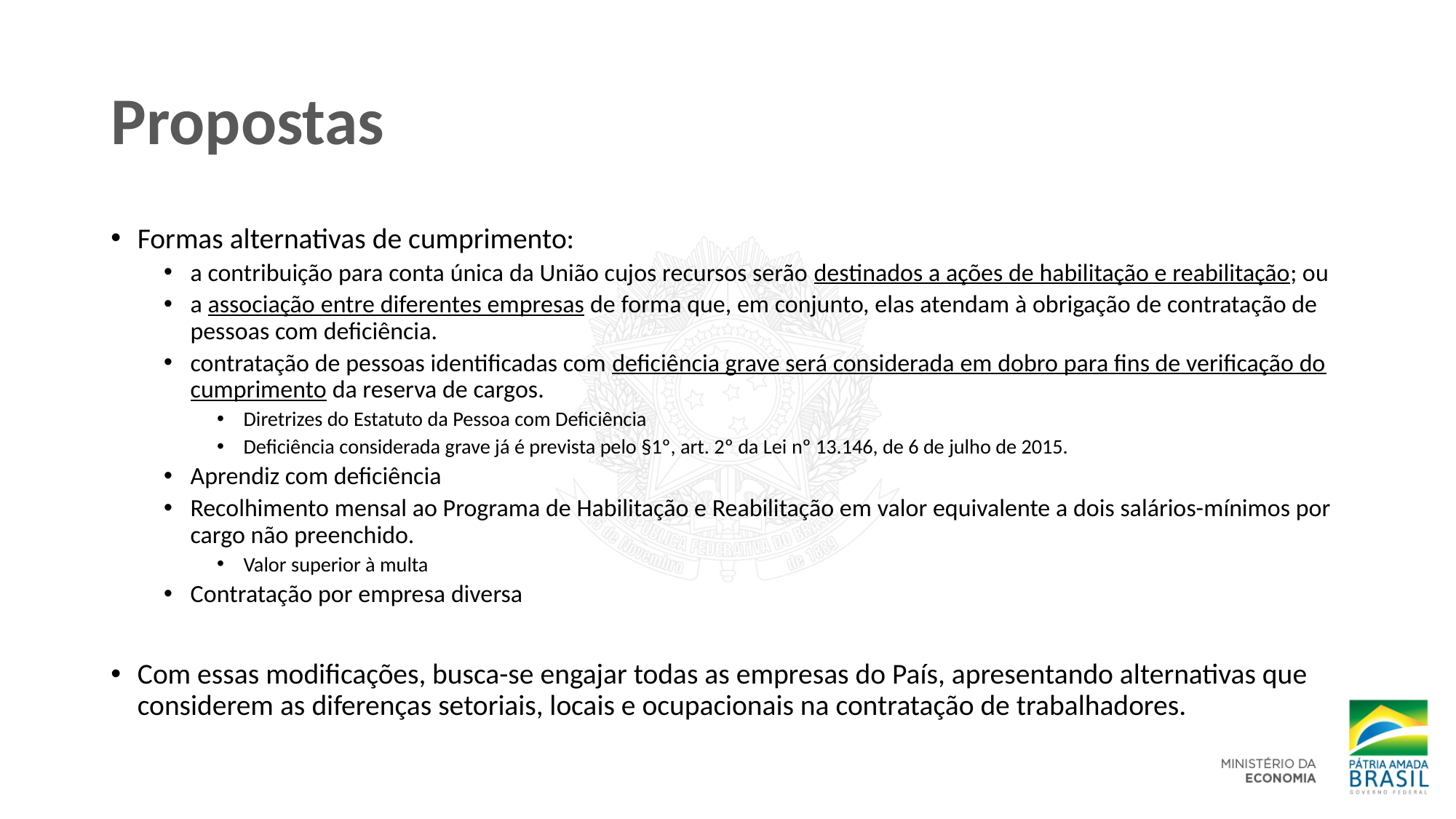

# Propostas
Formas alternativas de cumprimento:
a contribuição para conta única da União cujos recursos serão destinados a ações de habilitação e reabilitação; ou
a associação entre diferentes empresas de forma que, em conjunto, elas atendam à obrigação de contratação de pessoas com deficiência.
contratação de pessoas identificadas com deficiência grave será considerada em dobro para fins de verificação do cumprimento da reserva de cargos.
Diretrizes do Estatuto da Pessoa com Deficiência
Deficiência considerada grave já é prevista pelo §1º, art. 2º da Lei nº 13.146, de 6 de julho de 2015.
Aprendiz com deficiência
Recolhimento mensal ao Programa de Habilitação e Reabilitação em valor equivalente a dois salários-mínimos por cargo não preenchido.
Valor superior à multa
Contratação por empresa diversa

Com essas modificações, busca-se engajar todas as empresas do País, apresentando alternativas que considerem as diferenças setoriais, locais e ocupacionais na contratação de trabalhadores.